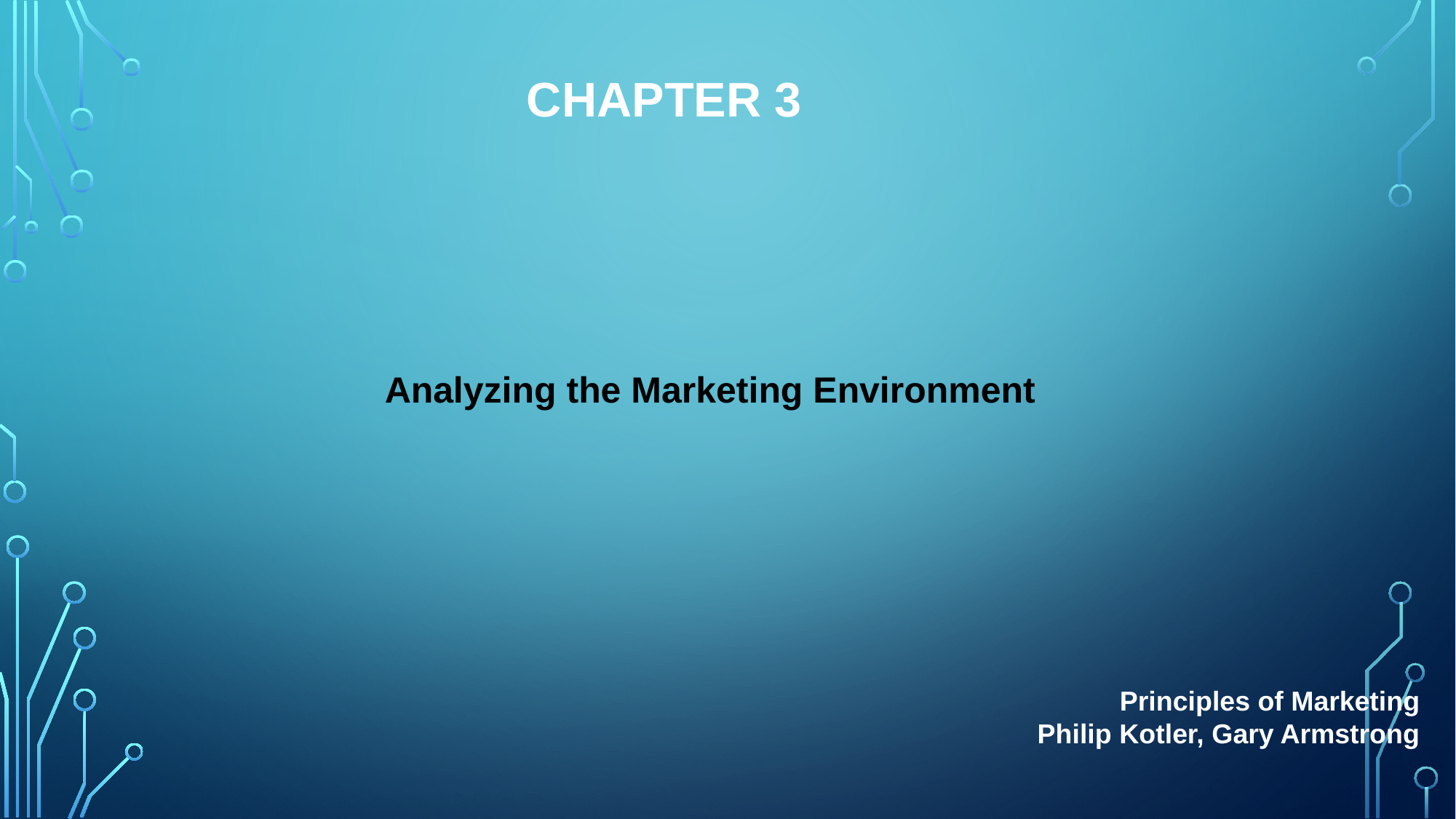

# Chapter 3
Analyzing the Marketing Environment
Principles of Marketing
Philip Kotler, Gary Armstrong